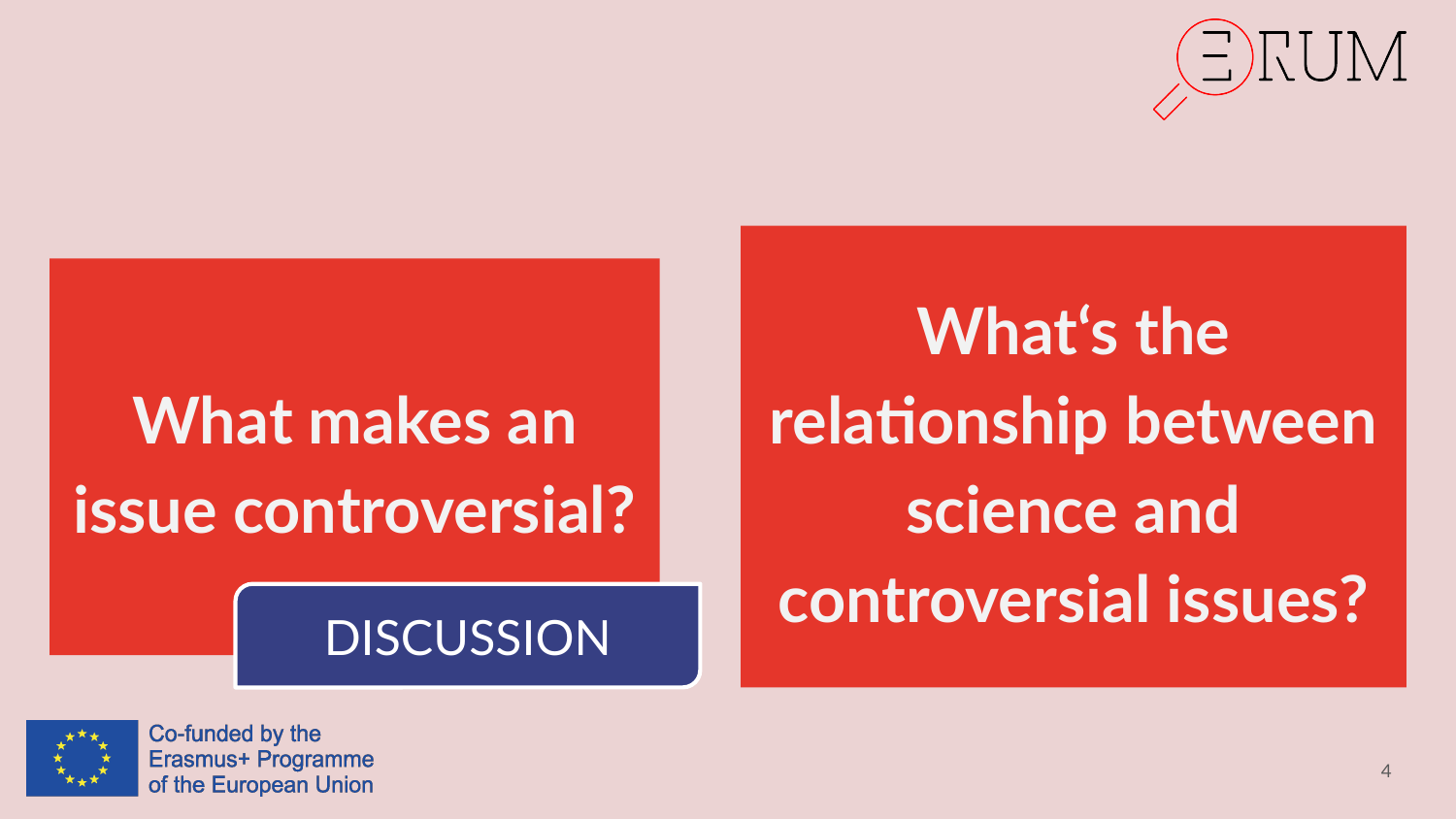

What‘s the relationship between science and controversial issues?
What makes an issue controversial?
DISCUSSION
4